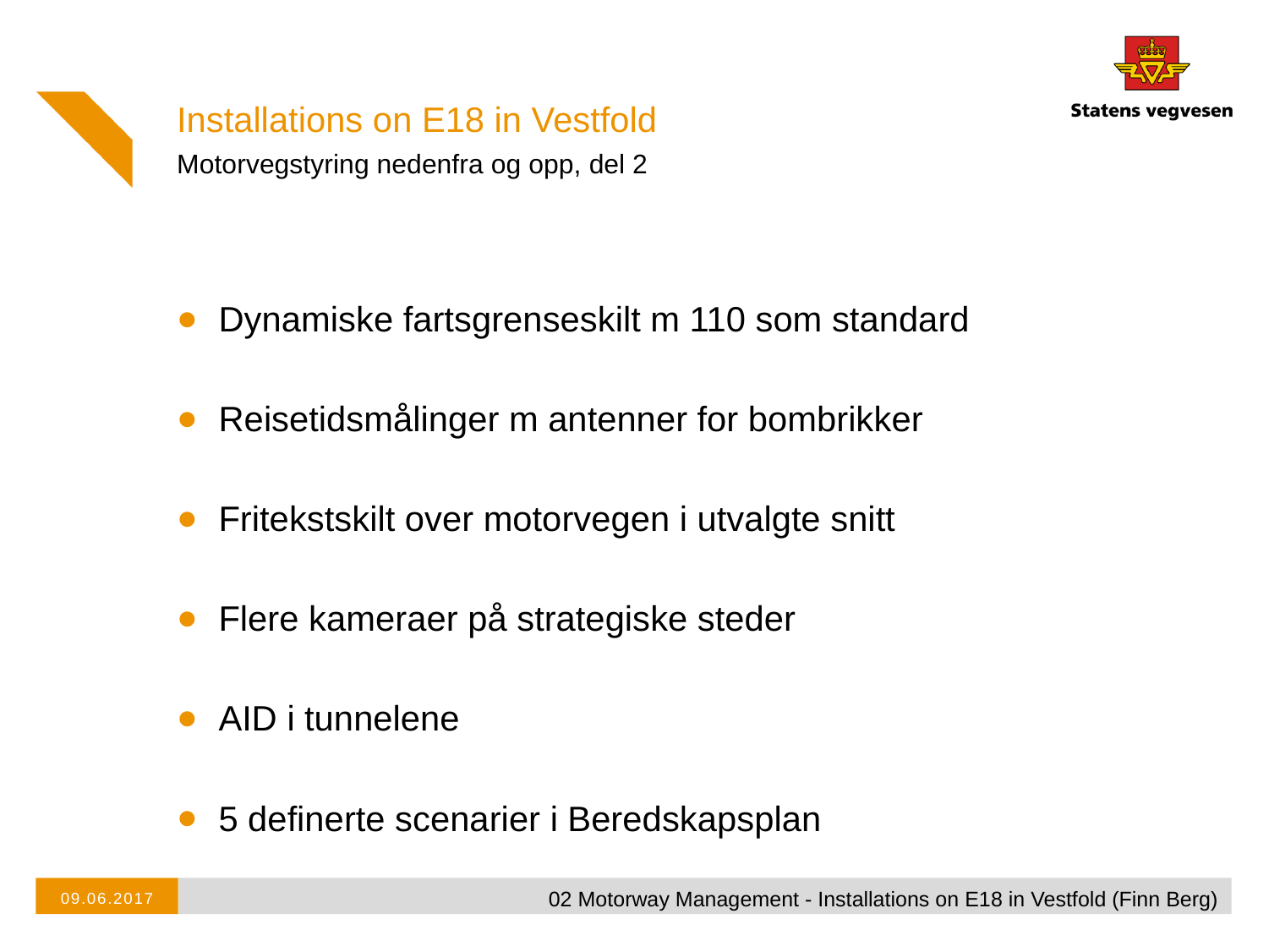

Installations on E18 in Vestfold
# Motorvegstyring nedenfra og opp, del 2

Dynamiske fartsgrenseskilt m 110 som standard

Reisetidsmålinger m antenner for bombrikker

Fritekstskilt over motorvegen i utvalgte snitt

Flere kameraer på strategiske steder

AID i tunnelene

5 definerte scenarier i Beredskapsplan

02 Motorway Management - Installations on E18 in Vestfold (Finn Berg)
09.06.2017